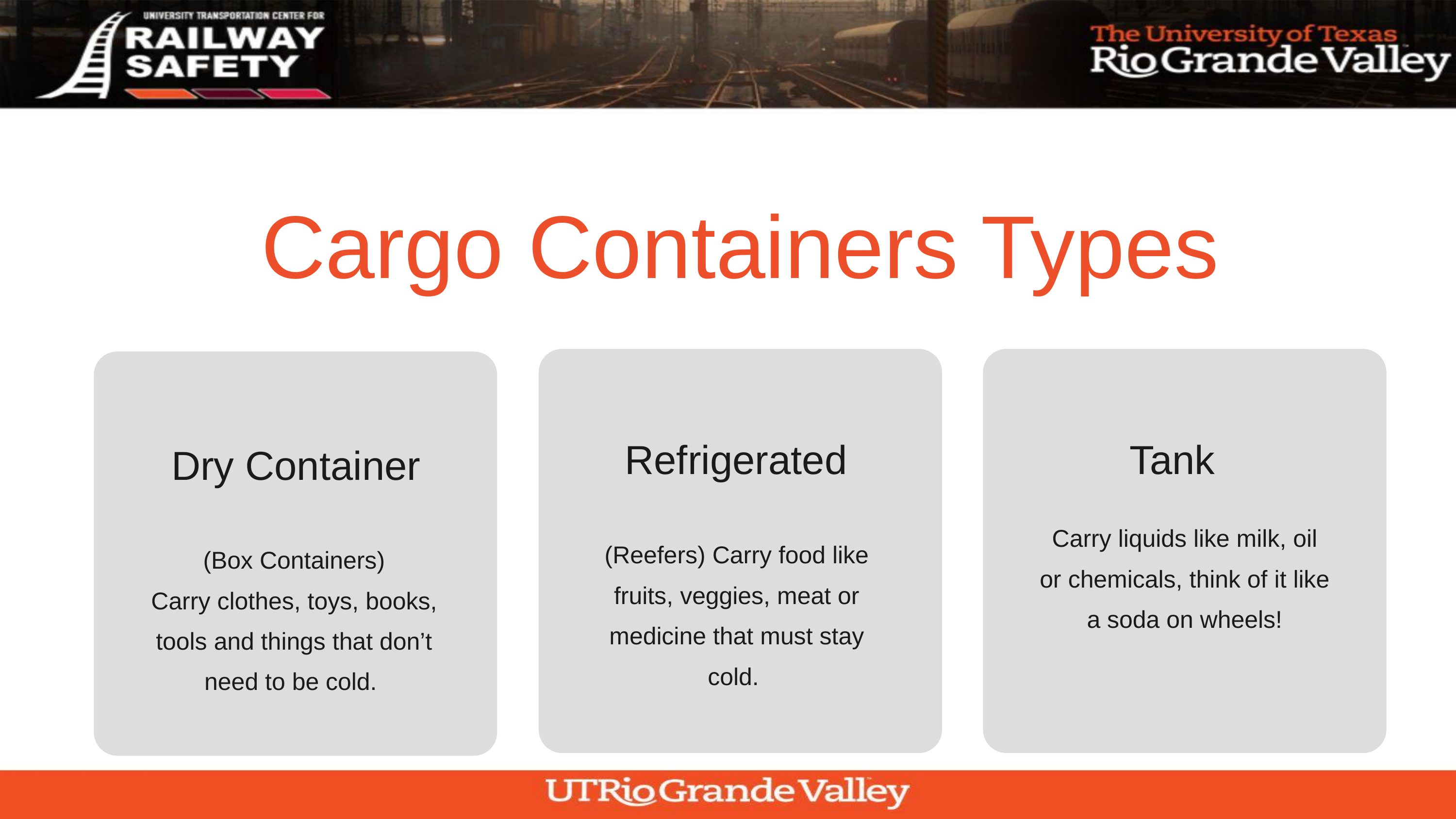

Cargo Containers Types

Tank
Refrigerated
Dry Container
Carry liquids like milk, oil or chemicals, think of it like a soda on wheels!
(Reefers) Carry food like fruits, veggies, meat or medicine that must stay cold.
(Box Containers)
Carry clothes, toys, books, tools and things that don’t need to be cold.